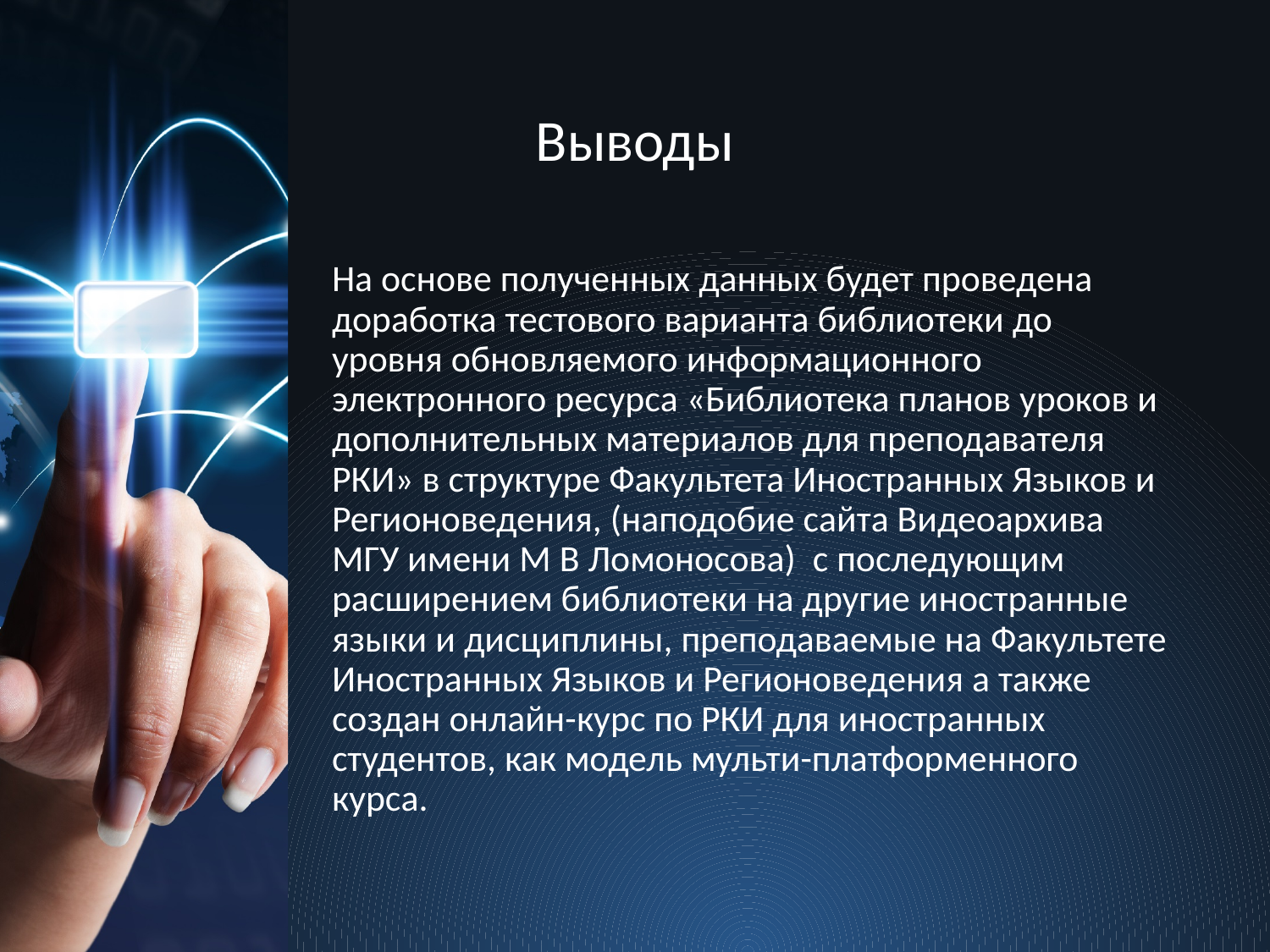

# Выводы
На основе полученных данных будет проведена доработка тестового варианта библиотеки до уровня обновляемого информационного электронного ресурса «Библиотека планов уроков и дополнительных материалов для преподавателя РКИ» в структуре Факультета Иностранных Языков и Регионоведения, (наподобие сайта Видеоархива МГУ имени М В Ломоносова)  с последующим расширением библиотеки на другие иностранные языки и дисциплины, преподаваемые на Факультете Иностранных Языков и Регионоведения а также создан онлайн-курс по РКИ для иностранных студентов, как модель мульти-платформенного курса.